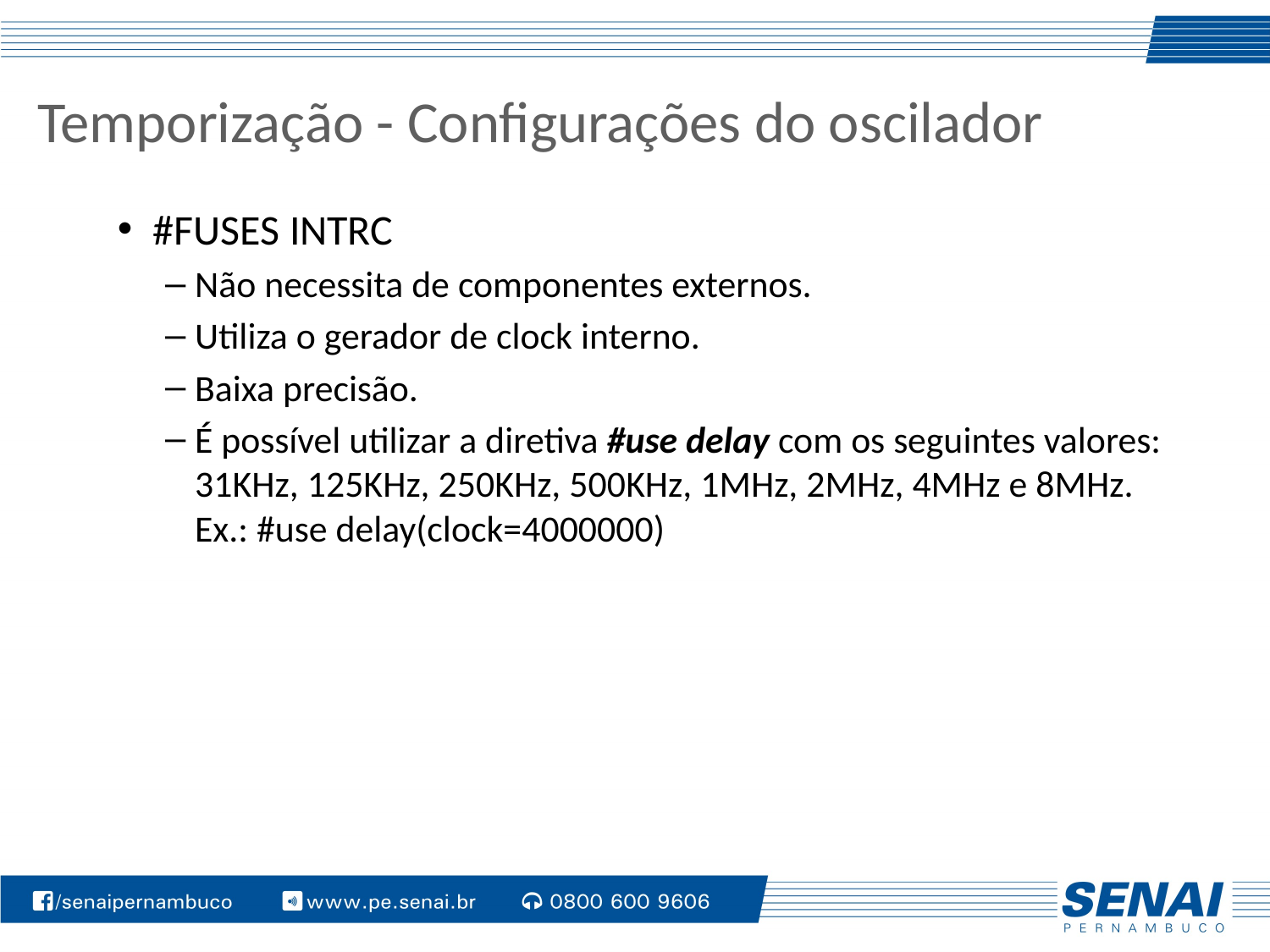

# Temporização - Configurações do oscilador
#FUSES INTRC
Não necessita de componentes externos.
Utiliza o gerador de clock interno.
Baixa precisão.
É possível utilizar a diretiva #use delay com os seguintes valores: 31KHz, 125KHz, 250KHz, 500KHz, 1MHz, 2MHz, 4MHz e 8MHz. Ex.: #use delay(clock=4000000)